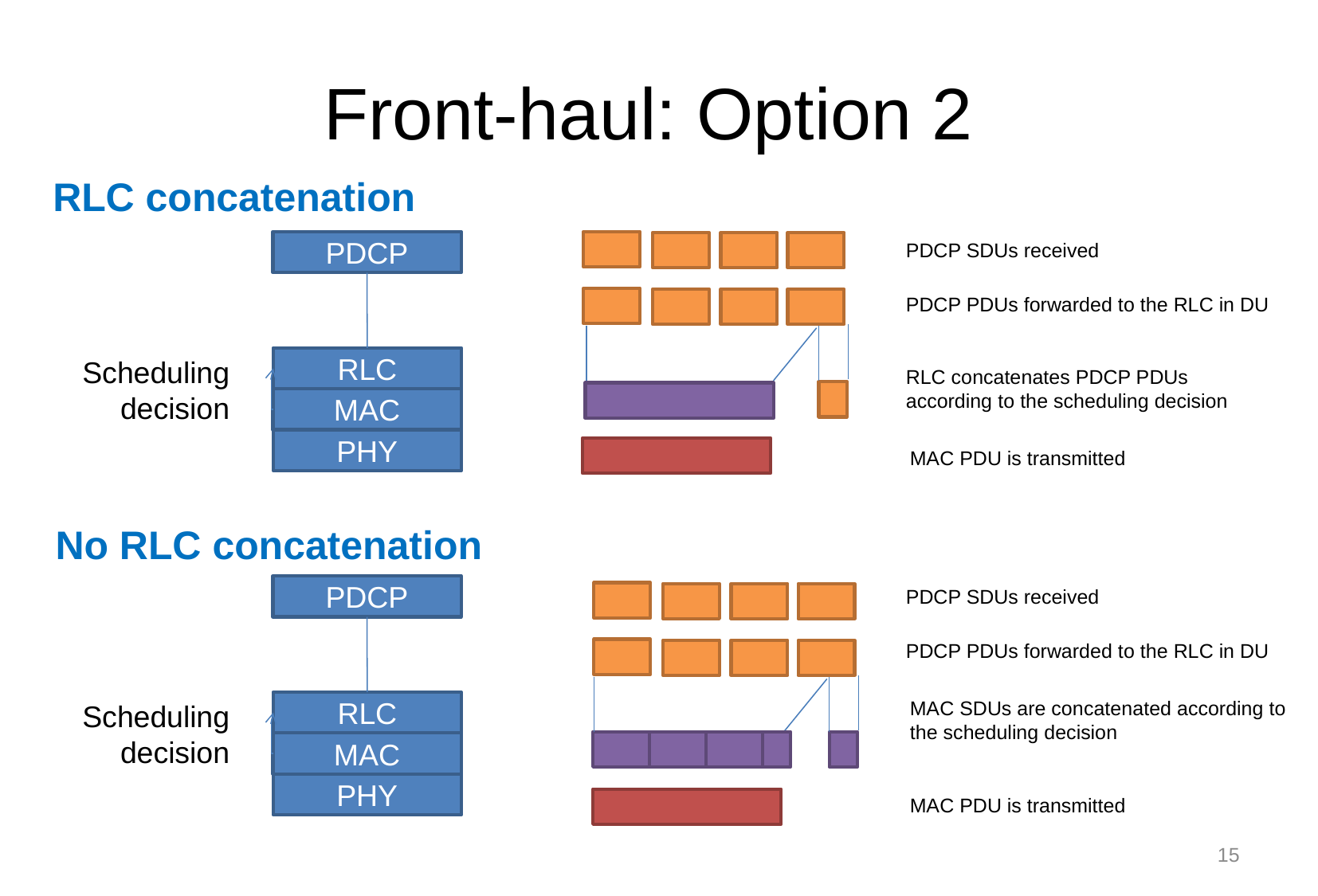

# Front-haul: Option 2
RLC concatenation

PDCP
PDCP SDUs received

PDCP PDUs forwarded to the RLC in DU

Scheduling decision
RLC
RLC concatenates PDCP PDUs according to the scheduling decision

MAC
PHY

MAC PDU is transmitted
No RLC concatenation
PDCP
PDCP SDUs received

PDCP PDUs forwarded to the RLC in DU

MAC SDUs are concatenated according to the scheduling decision
Scheduling decision
RLC

MAC
PHY
MAC PDU is transmitted

15